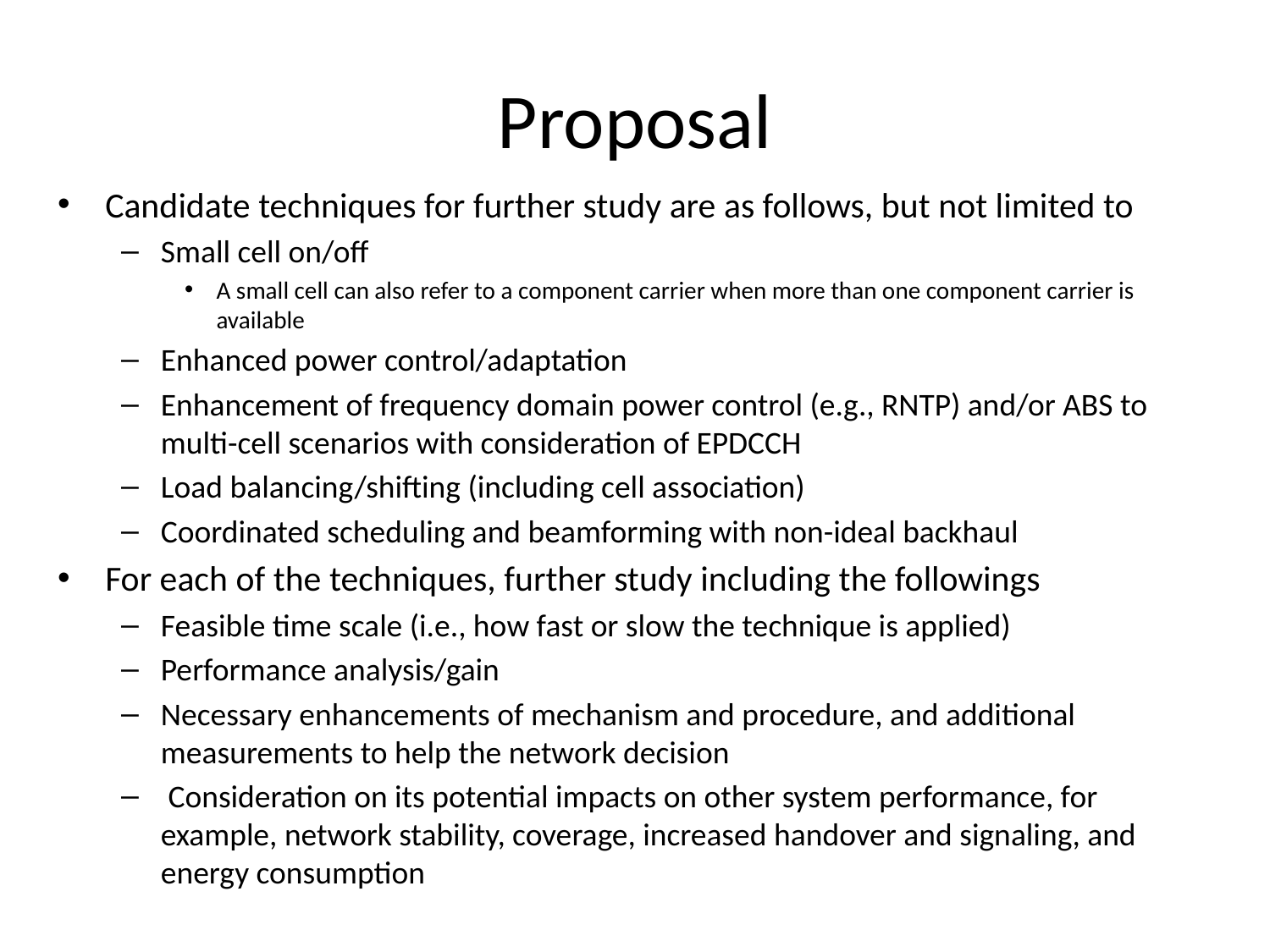

# Proposal
Candidate techniques for further study are as follows, but not limited to
Small cell on/off
A small cell can also refer to a component carrier when more than one component carrier is available
Enhanced power control/adaptation
Enhancement of frequency domain power control (e.g., RNTP) and/or ABS to multi-cell scenarios with consideration of EPDCCH
Load balancing/shifting (including cell association)
Coordinated scheduling and beamforming with non-ideal backhaul
For each of the techniques, further study including the followings
Feasible time scale (i.e., how fast or slow the technique is applied)
Performance analysis/gain
Necessary enhancements of mechanism and procedure, and additional measurements to help the network decision
 Consideration on its potential impacts on other system performance, for example, network stability, coverage, increased handover and signaling, and energy consumption